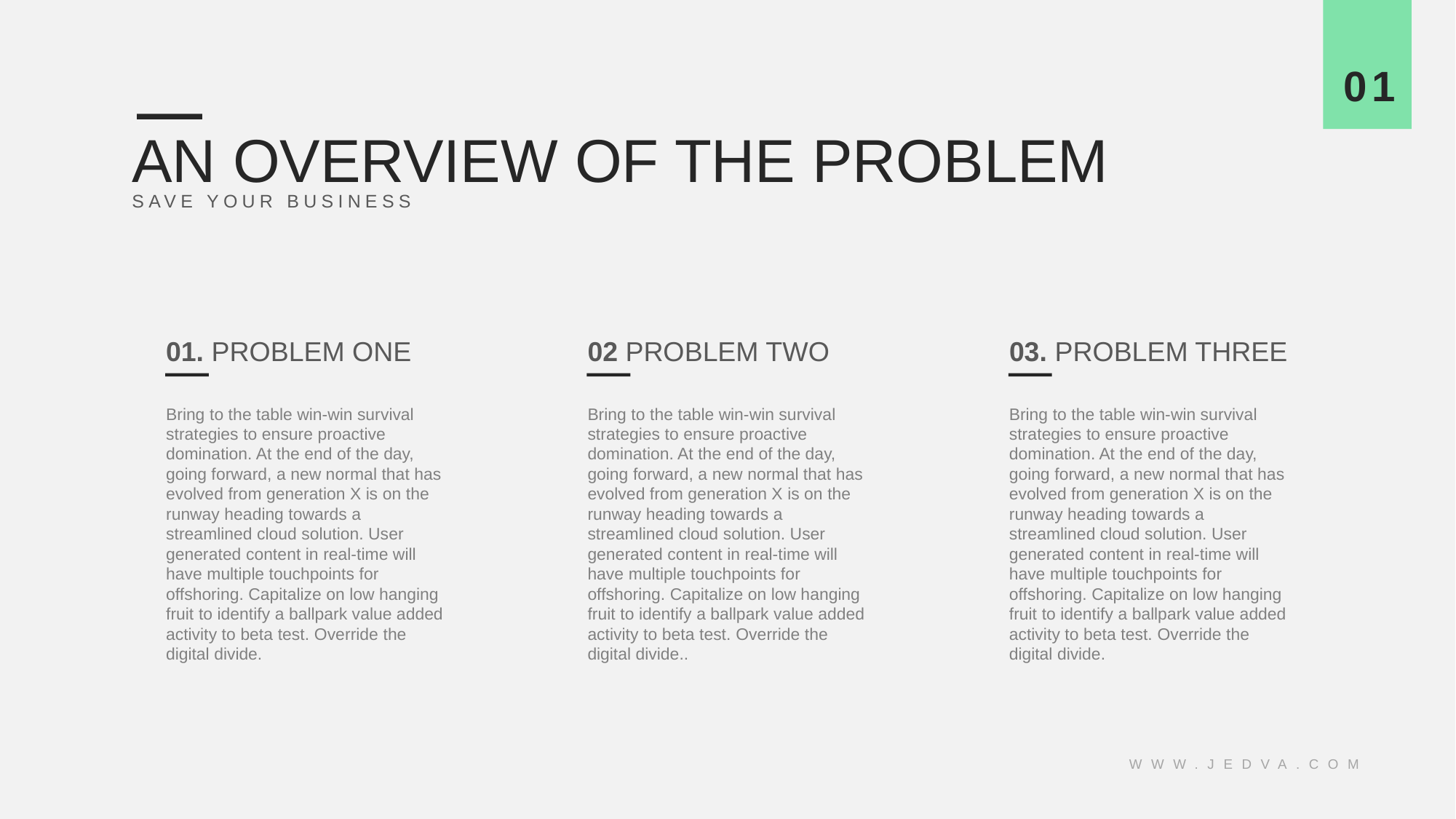

01

AN OVERVIEW OF THE PROBLEM
SAVE YOUR BUSINESS
01. PROBLEM ONE
02 PROBLEM TWO
03. PROBLEM THREE

Bring to the table win-win survival strategies to ensure proactive domination. At the end of the day, going forward, a new normal that has evolved from generation X is on the runway heading towards a streamlined cloud solution. User generated content in real-time will have multiple touchpoints for offshoring. Capitalize on low hanging fruit to identify a ballpark value added activity to beta test. Override the digital divide.
Bring to the table win-win survival strategies to ensure proactive domination. At the end of the day, going forward, a new normal that has evolved from generation X is on the runway heading towards a streamlined cloud solution. User generated content in real-time will have multiple touchpoints for offshoring. Capitalize on low hanging fruit to identify a ballpark value added activity to beta test. Override the digital divide..
Bring to the table win-win survival strategies to ensure proactive domination. At the end of the day, going forward, a new normal that has evolved from generation X is on the runway heading towards a streamlined cloud solution. User generated content in real-time will have multiple touchpoints for offshoring. Capitalize on low hanging fruit to identify a ballpark value added activity to beta test. Override the digital divide.
WWW.JEDVA.COM